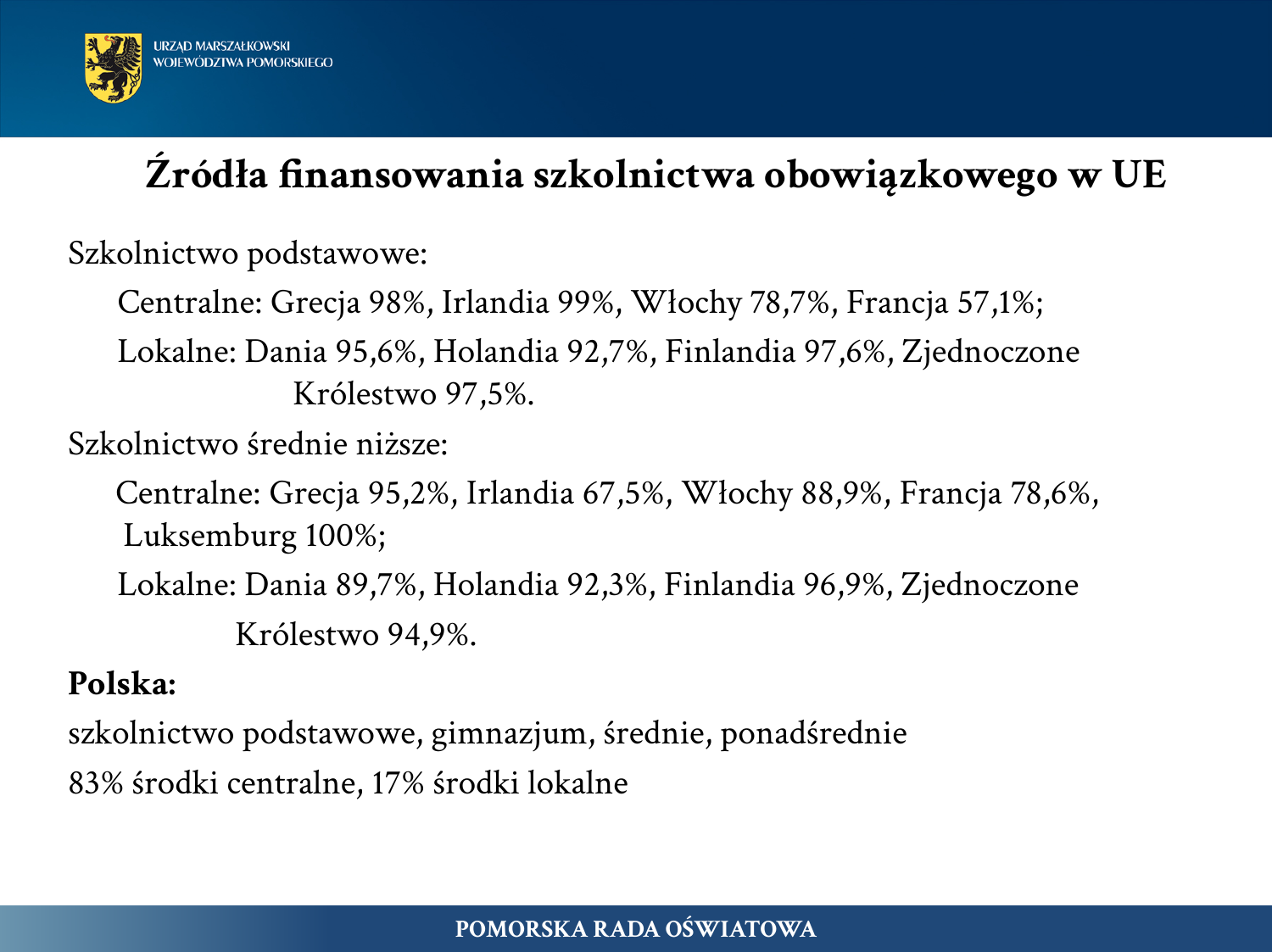

# Źródła finansowania szkolnictwa obowiązkowego w UE
Szkolnictwo podstawowe:
Centralne: Grecja 98%, Irlandia 99%, Włochy 78,7%, Francja 57,1%;
Lokalne: Dania 95,6%, Holandia 92,7%, Finlandia 97,6%, Zjednoczone Królestwo 97,5%.
Szkolnictwo średnie niższe:
	Centralne: Grecja 95,2%, Irlandia 67,5%, Włochy 88,9%, Francja 78,6%, 	         Luksemburg 100%;
Lokalne: Dania 89,7%, Holandia 92,3%, Finlandia 96,9%, Zjednoczone
               Królestwo 94,9%.
Polska:
szkolnictwo podstawowe, gimnazjum, średnie, ponadśrednie
83% środki centralne, 17% środki lokalne

POMORSKA RADA OŚWIATOWA